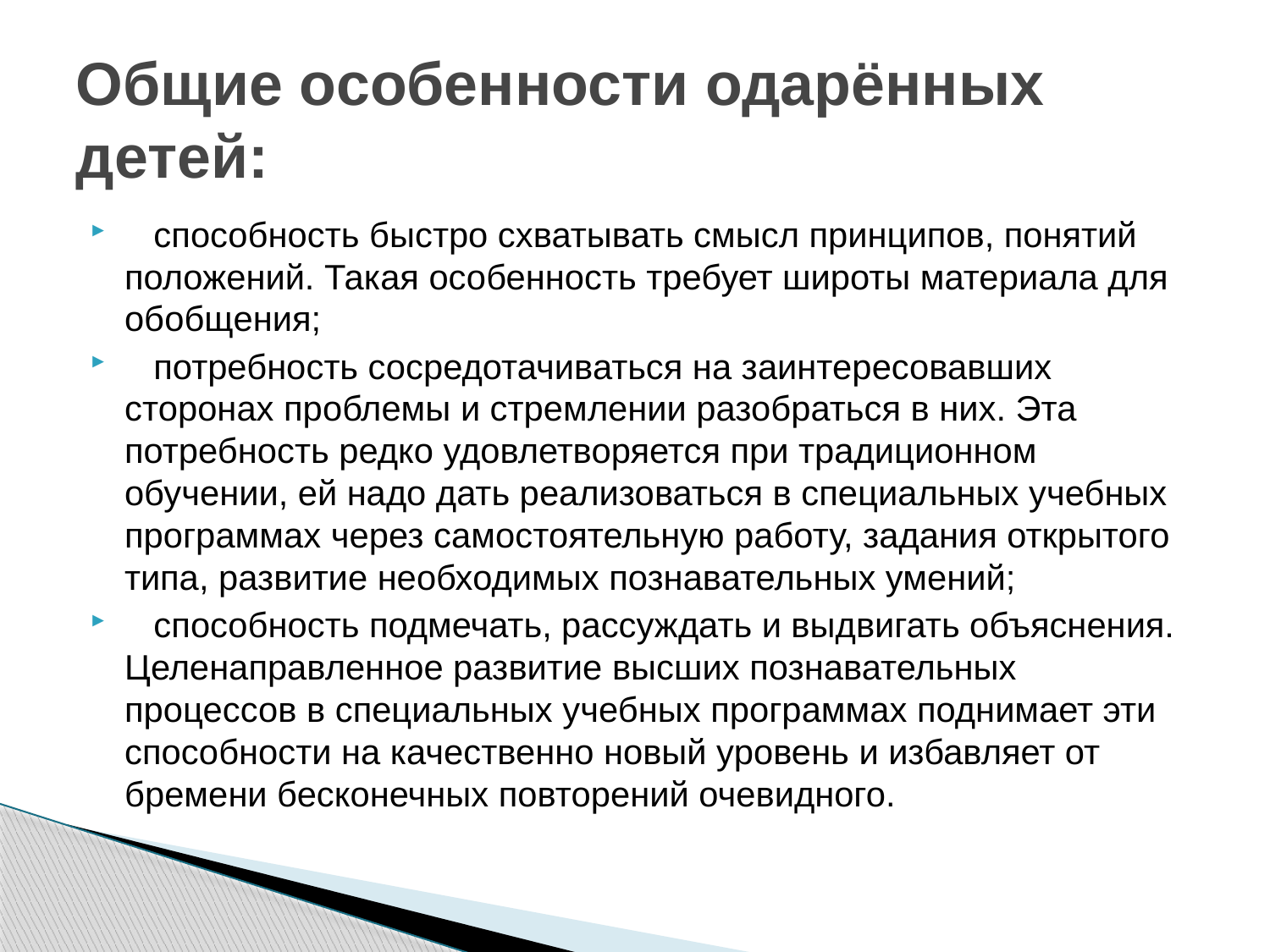

# Общие особенности одарённых детей:
   способность быстро схватывать смысл принципов, понятий положений. Такая особенность требует широты материала для обобщения;
   потребность сосредотачиваться на заинтересовавших сторонах проблемы и стремлении разобраться в них. Эта потребность редко удовлетворяется при традиционном обучении, ей надо дать реализоваться в специальных учебных программах через самостоятельную работу, задания открытого типа, развитие необходимых познавательных умений;
   способность подмечать, рассуждать и выдвигать объяснения. Целенаправленное развитие высших познавательных процессов в специальных учебных программах поднимает эти способности на качественно новый уровень и избавляет от бремени бесконечных повторений очевидного.